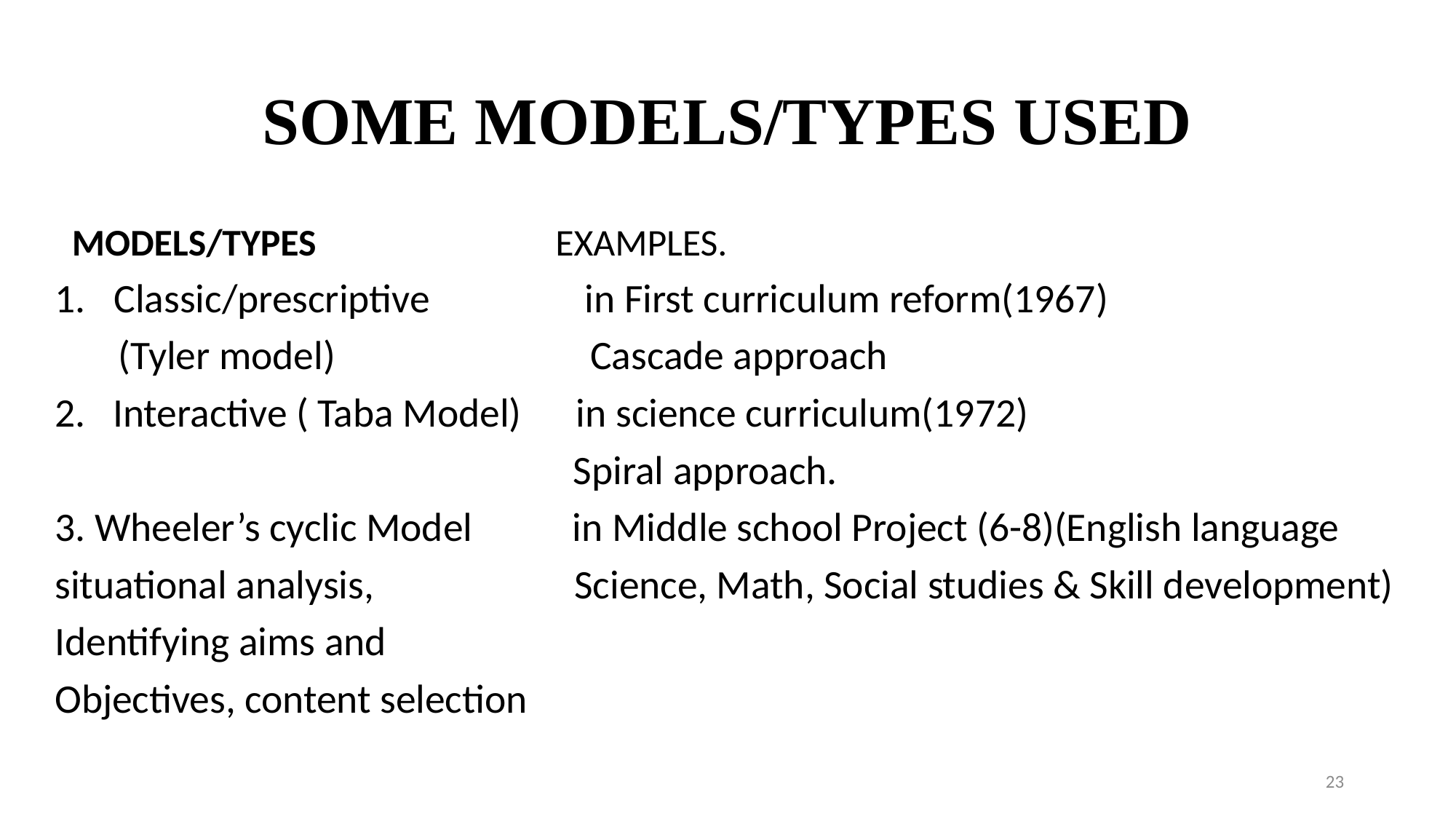

# SOME MODELS/TYPES USED
  MODELS/TYPES                            EXAMPLES.
Classic/prescriptive                 in First curriculum reform(1967)
       (Tyler model)                            Cascade approach
2.   Interactive ( Taba Model)      in science curriculum(1972)
                                                         Spiral approach.
3. Wheeler’s cyclic Model           in Middle school Project (6-8)(English language
situational analysis,                      Science, Math, Social studies & Skill development)
Identifying aims and
Objectives, content selection
23